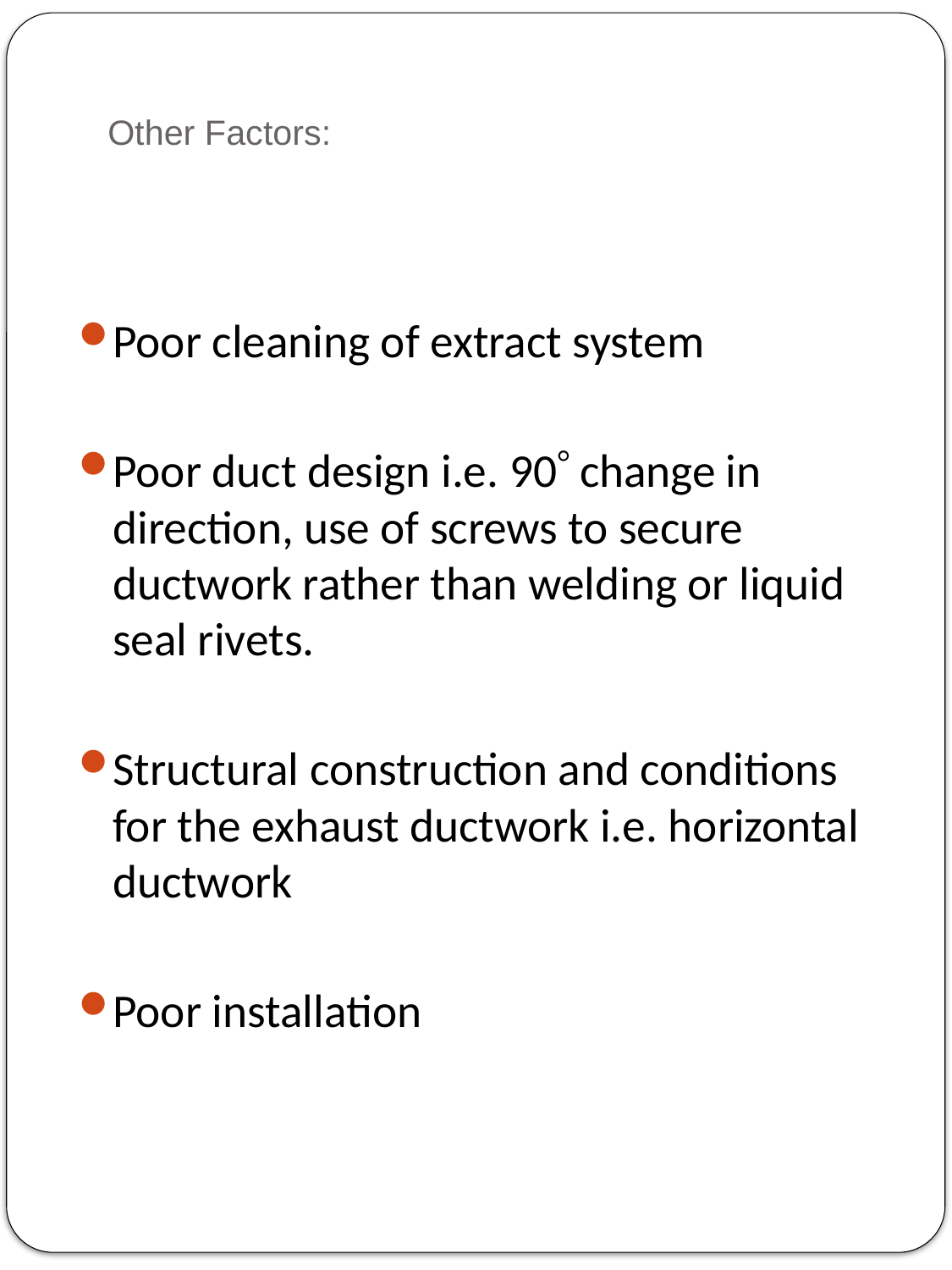

# Other Factors:
Poor cleaning of extract system

Poor duct design i.e. 90° change in direction, use of screws to secure ductwork rather than welding or liquid seal rivets.

Structural construction and conditions for the exhaust ductwork i.e. horizontal ductwork

Poor installation